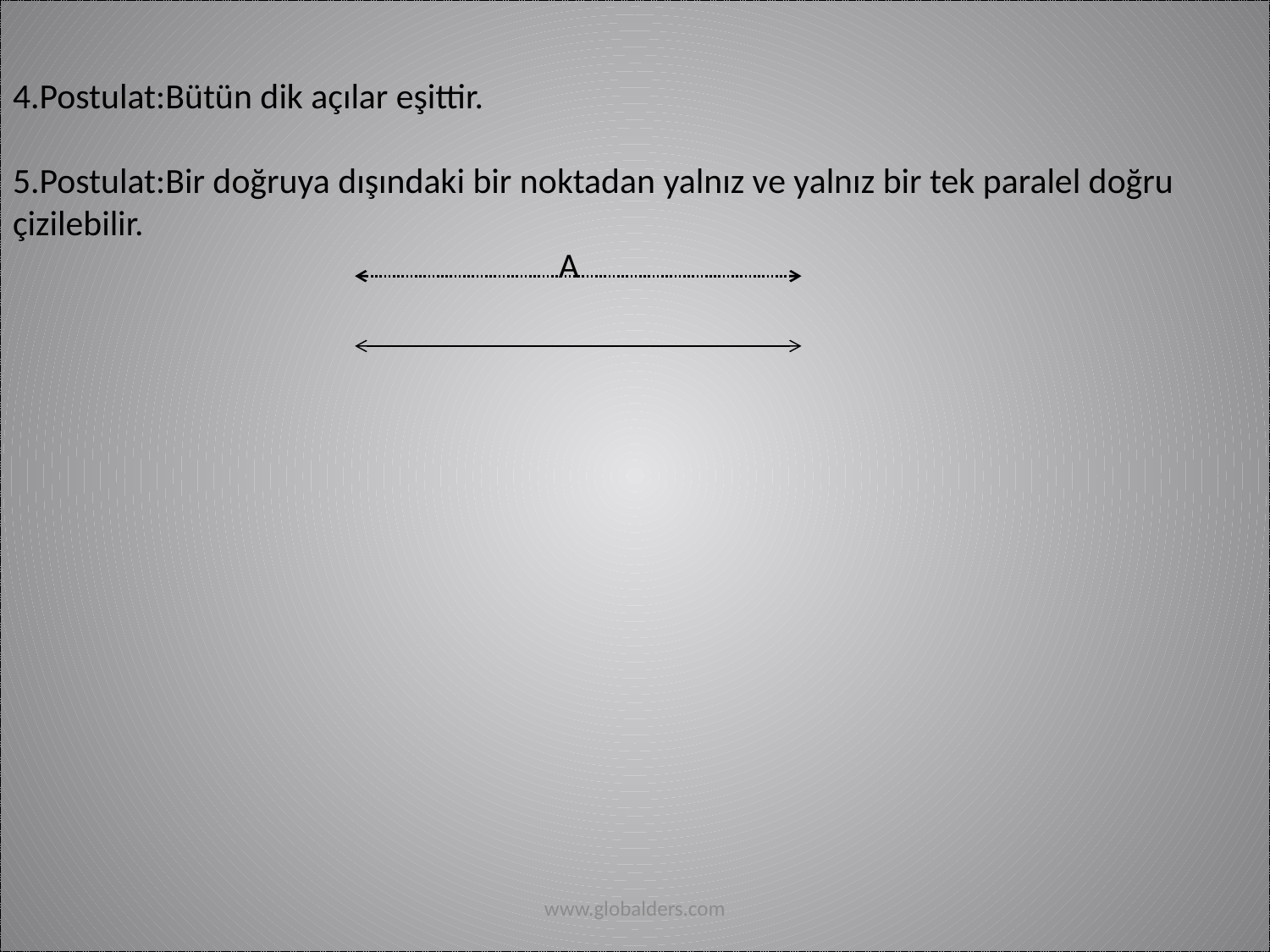

# 4.Postulat:Bütün dik açılar eşittir. 5.Postulat:Bir doğruya dışındaki bir noktadan yalnız ve yalnız bir tek paralel doğru çizilebilir. A
www.globalders.com